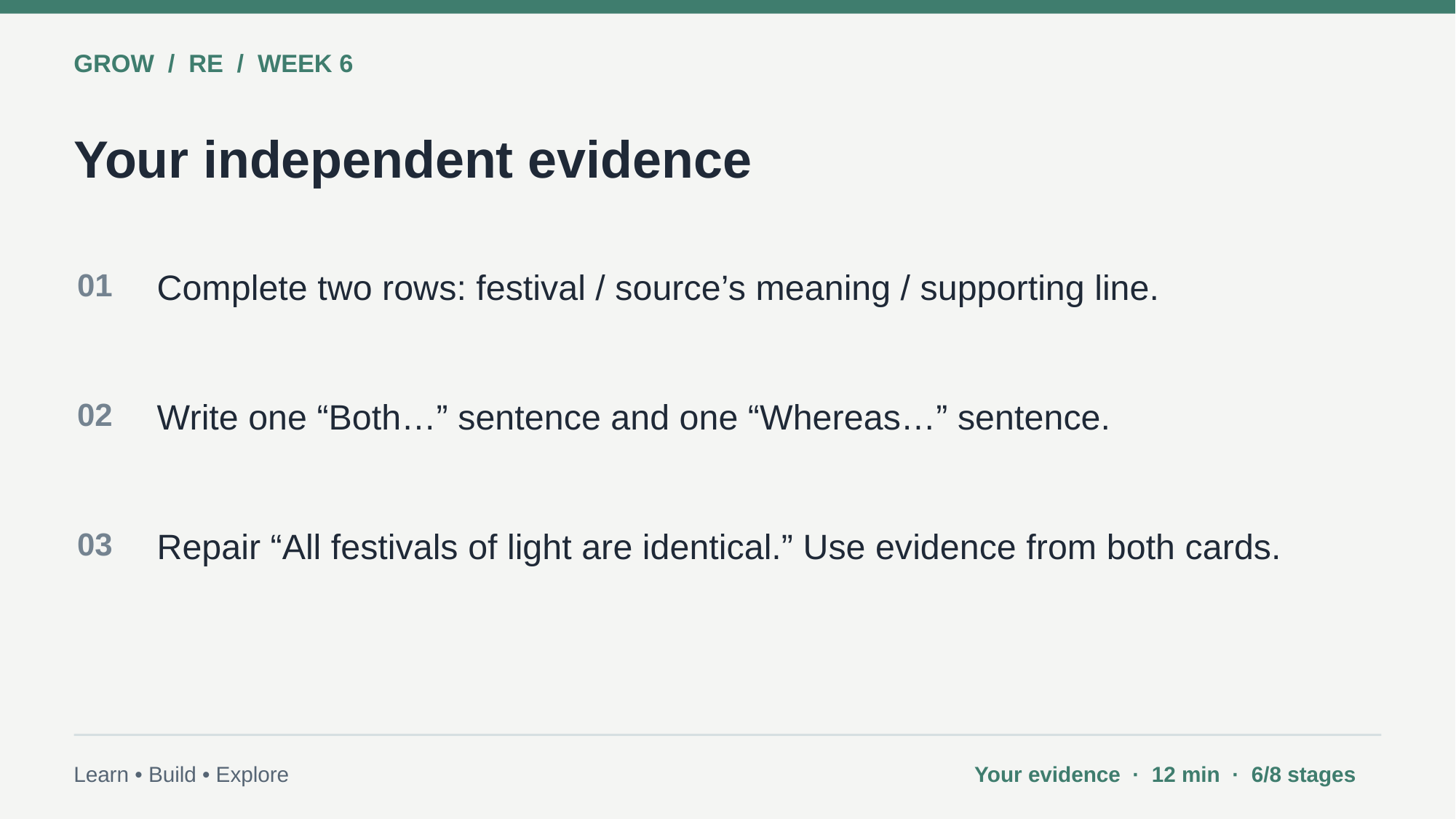

GROW  /  RE  /  WEEK 6
Your independent evidence
01
Complete two rows: festival / source’s meaning / supporting line.
02
Write one “Both…” sentence and one “Whereas…” sentence.
03
Repair “All festivals of light are identical.” Use evidence from both cards.

Learn • Build • Explore
Your evidence  ·  12 min  ·  6/8 stages